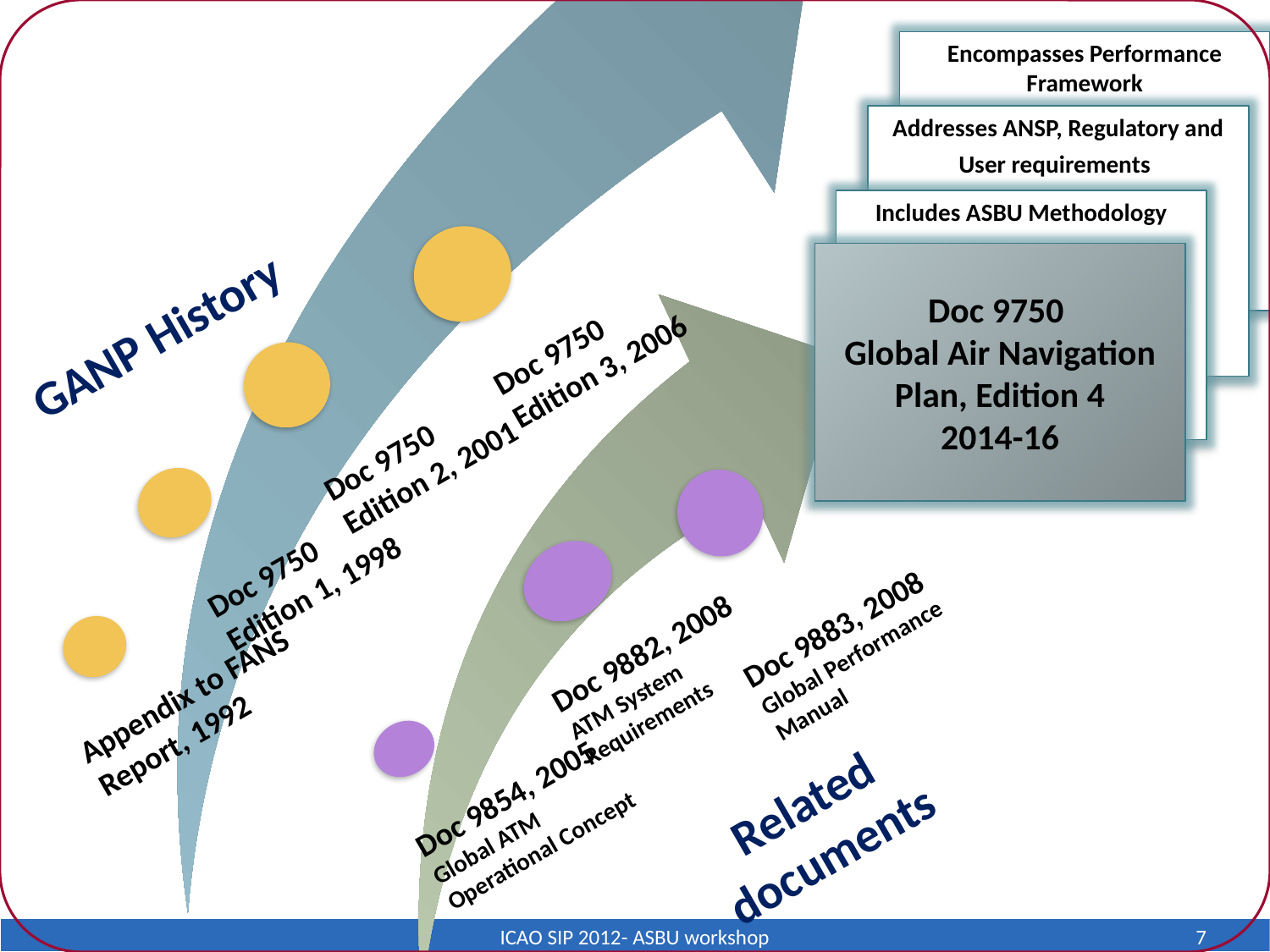

Encompasses Performance Framework

Addresses ANSP, Regulatory and User requirements

Includes ASBU Methodology

Doc 9750
Global Air Navigation Plan, Edition 4
2014-16

Doc 9750
Edition 3, 2006

GANP History

Doc 9750
Edition 2, 2001

Doc 9750
Edition 1, 1998

Doc 9883, 2008
Global Performance Manual
Doc 9882, 2008
ATM System Requirements

Appendix to FANS Report, 1992

Doc 9854, 2005
Global ATM Operational Concept
Related documents
ICAO SIP 2012- ASBU workshop
7